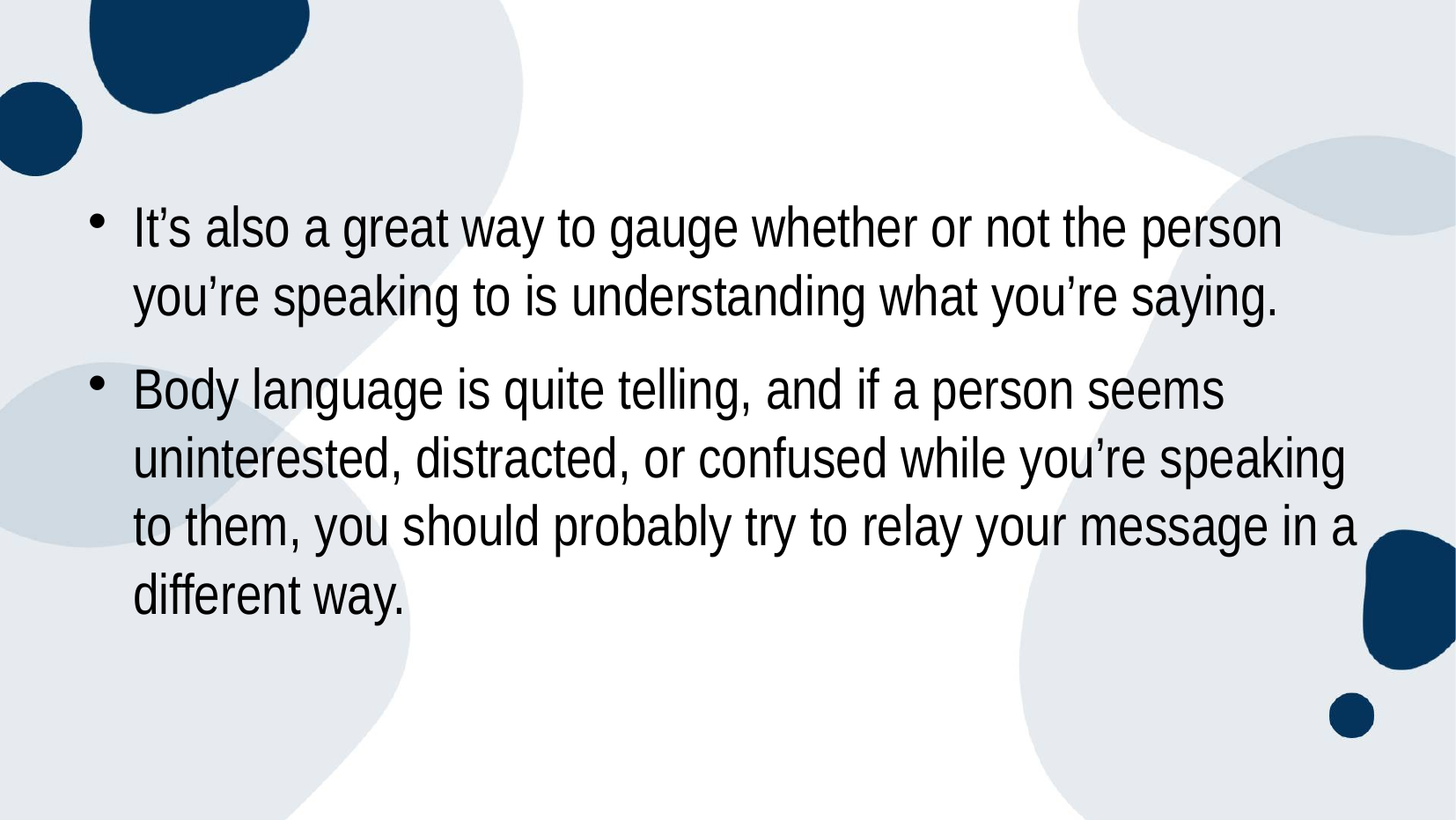

#
It’s also a great way to gauge whether or not the person you’re speaking to is understanding what you’re saying.
Body language is quite telling, and if a person seems uninterested, distracted, or confused while you’re speaking to them, you should probably try to relay your message in a different way.